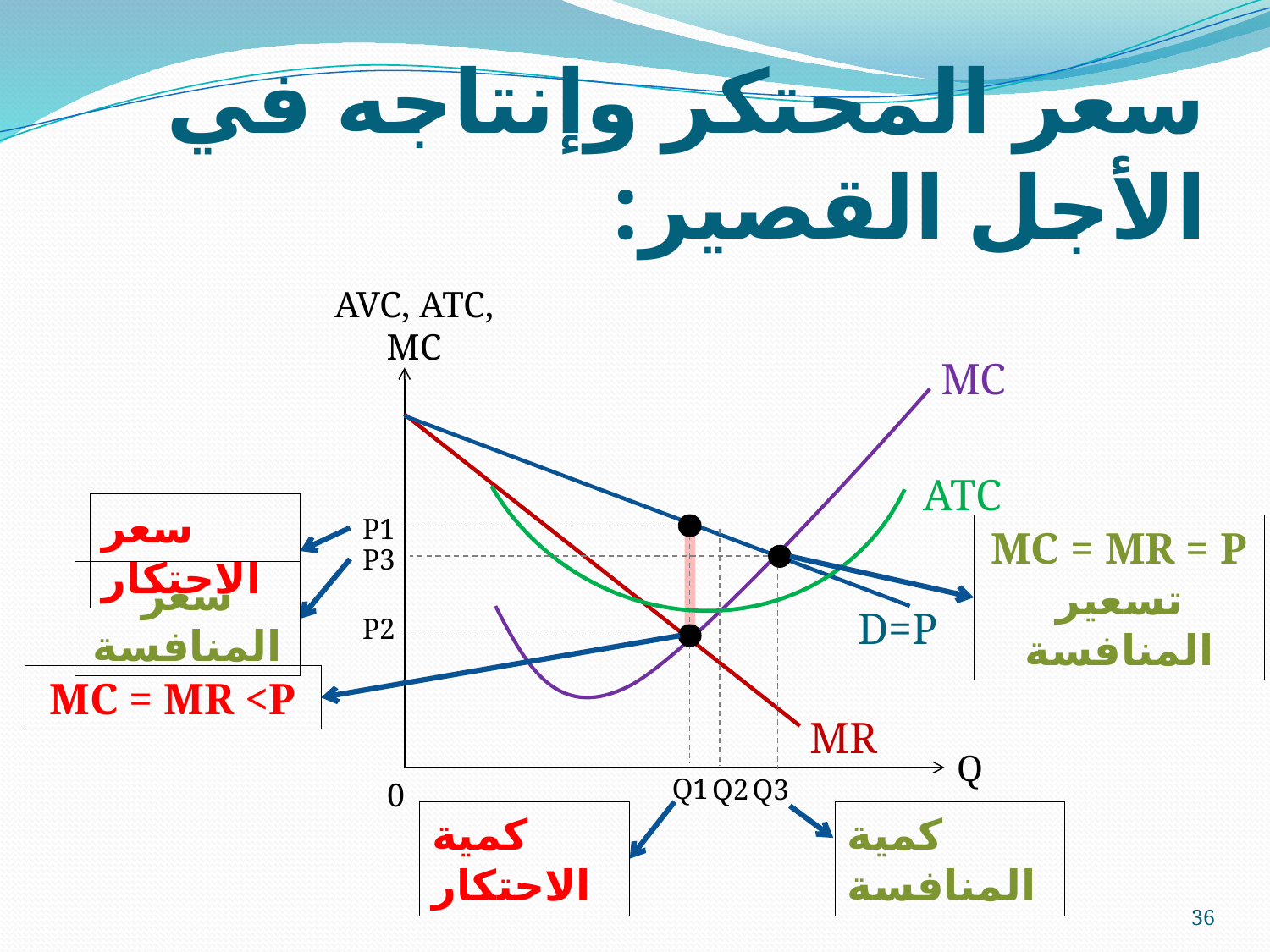

# سعر المحتكر وإنتاجه في الأجل القصير:

AVC, ATC, MC
MC

ATC
سعر الاحتكار
P1
MC = MR = P
تسعير المنافسة

P3

سعر المنافسة
D=P
P2

MC = MR <P
MR
Q
Q1
Q2
Q3
0
كمية الاحتكار
كمية المنافسة
36